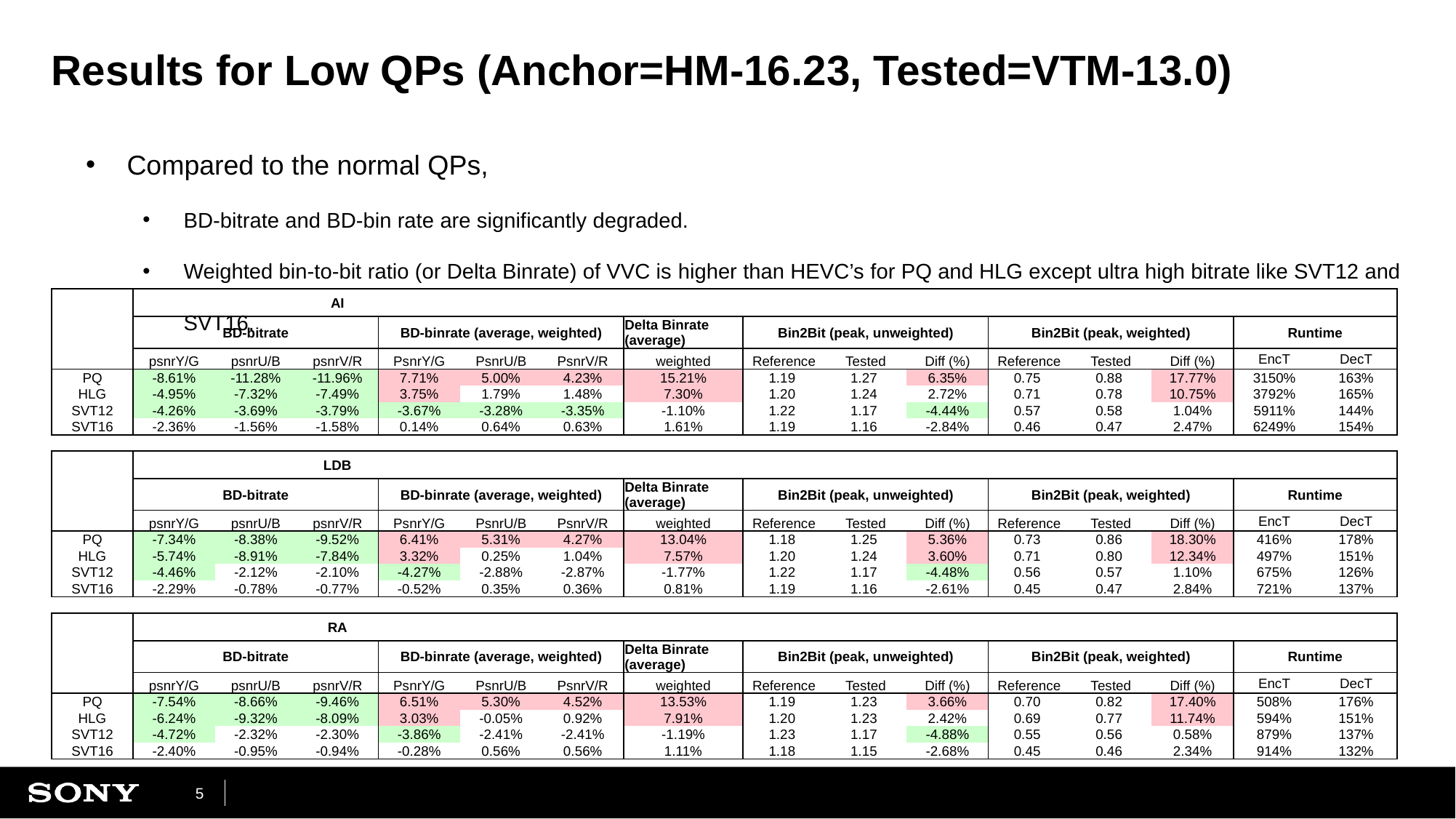

# Results for Low QPs (Anchor=HM-16.23, Tested=VTM-13.0)
Compared to the normal QPs,
BD-bitrate and BD-bin rate are significantly degraded.
Weighted bin-to-bit ratio (or Delta Binrate) of VVC is higher than HEVC’s for PQ and HLG except ultra high bitrate like SVT12 and SVT16.

|  |  |  | AI |  |  |  |  |  |  |  |  |  |  |  |  |
| --- | --- | --- | --- | --- | --- | --- | --- | --- | --- | --- | --- | --- | --- | --- | --- |
|  | BD-bitrate |  |  | BD-binrate (average, weighted) |  |  | Delta Binrate (average) | Bin2Bit (peak, unweighted) |  |  | Bin2Bit (peak, weighted) |  |  | Runtime |  |
|  | psnrY/G | psnrU/B | psnrV/R | PsnrY/G | PsnrU/B | PsnrV/R | weighted | Reference | Tested | Diff (%) | Reference | Tested | Diff (%) | EncT | DecT |
| PQ | -8.61% | -11.28% | -11.96% | 7.71% | 5.00% | 4.23% | 15.21% | 1.19 | 1.27 | 6.35% | 0.75 | 0.88 | 17.77% | 3150% | 163% |
| HLG | -4.95% | -7.32% | -7.49% | 3.75% | 1.79% | 1.48% | 7.30% | 1.20 | 1.24 | 2.72% | 0.71 | 0.78 | 10.75% | 3792% | 165% |
| SVT12 | -4.26% | -3.69% | -3.79% | -3.67% | -3.28% | -3.35% | -1.10% | 1.22 | 1.17 | -4.44% | 0.57 | 0.58 | 1.04% | 5911% | 144% |
| SVT16 | -2.36% | -1.56% | -1.58% | 0.14% | 0.64% | 0.63% | 1.61% | 1.19 | 1.16 | -2.84% | 0.46 | 0.47 | 2.47% | 6249% | 154% |
|  |  |  |  |  |  |  |  |  |  |  |  |  |  |  |  |
|  |  |  | LDB |  |  |  |  |  |  |  |  |  |  |  |  |
|  | BD-bitrate |  |  | BD-binrate (average, weighted) |  |  | Delta Binrate (average) | Bin2Bit (peak, unweighted) |  |  | Bin2Bit (peak, weighted) |  |  | Runtime |  |
|  | psnrY/G | psnrU/B | psnrV/R | PsnrY/G | PsnrU/B | PsnrV/R | weighted | Reference | Tested | Diff (%) | Reference | Tested | Diff (%) | EncT | DecT |
| PQ | -7.34% | -8.38% | -9.52% | 6.41% | 5.31% | 4.27% | 13.04% | 1.18 | 1.25 | 5.36% | 0.73 | 0.86 | 18.30% | 416% | 178% |
| HLG | -5.74% | -8.91% | -7.84% | 3.32% | 0.25% | 1.04% | 7.57% | 1.20 | 1.24 | 3.60% | 0.71 | 0.80 | 12.34% | 497% | 151% |
| SVT12 | -4.46% | -2.12% | -2.10% | -4.27% | -2.88% | -2.87% | -1.77% | 1.22 | 1.17 | -4.48% | 0.56 | 0.57 | 1.10% | 675% | 126% |
| SVT16 | -2.29% | -0.78% | -0.77% | -0.52% | 0.35% | 0.36% | 0.81% | 1.19 | 1.16 | -2.61% | 0.45 | 0.47 | 2.84% | 721% | 137% |
|  |  |  |  |  |  |  |  |  |  |  |  |  |  |  |  |
|  |  |  | RA |  |  |  |  |  |  |  |  |  |  |  |  |
|  | BD-bitrate |  |  | BD-binrate (average, weighted) |  |  | Delta Binrate (average) | Bin2Bit (peak, unweighted) |  |  | Bin2Bit (peak, weighted) |  |  | Runtime |  |
|  | psnrY/G | psnrU/B | psnrV/R | PsnrY/G | PsnrU/B | PsnrV/R | weighted | Reference | Tested | Diff (%) | Reference | Tested | Diff (%) | EncT | DecT |
| PQ | -7.54% | -8.66% | -9.46% | 6.51% | 5.30% | 4.52% | 13.53% | 1.19 | 1.23 | 3.66% | 0.70 | 0.82 | 17.40% | 508% | 176% |
| HLG | -6.24% | -9.32% | -8.09% | 3.03% | -0.05% | 0.92% | 7.91% | 1.20 | 1.23 | 2.42% | 0.69 | 0.77 | 11.74% | 594% | 151% |
| SVT12 | -4.72% | -2.32% | -2.30% | -3.86% | -2.41% | -2.41% | -1.19% | 1.23 | 1.17 | -4.88% | 0.55 | 0.56 | 0.58% | 879% | 137% |
| SVT16 | -2.40% | -0.95% | -0.94% | -0.28% | 0.56% | 0.56% | 1.11% | 1.18 | 1.15 | -2.68% | 0.45 | 0.46 | 2.34% | 914% | 132% |